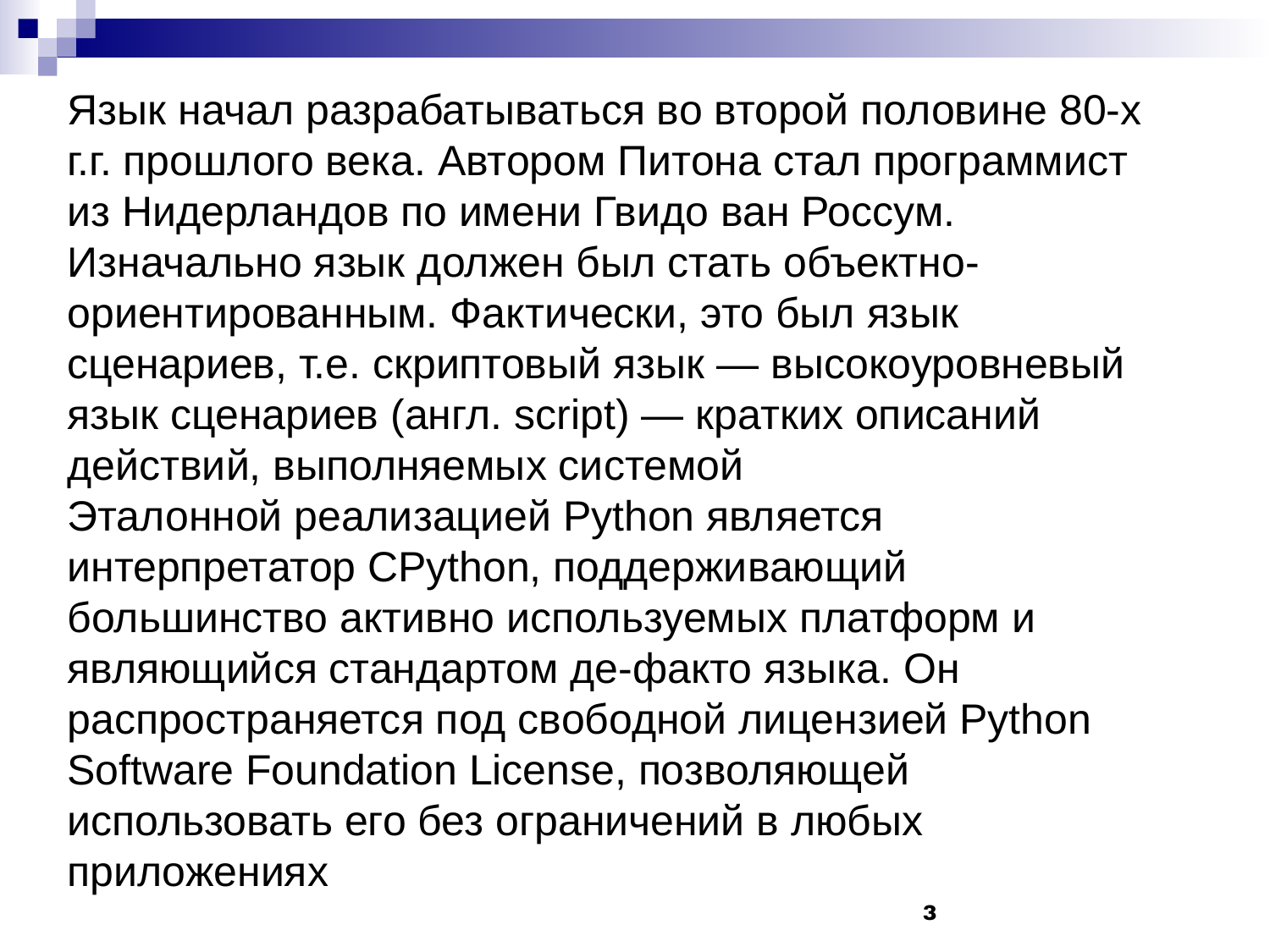

Язык начал разрабатываться во второй половине 80-х г.г. прошлого века. Автором Питона стал программист из Нидерландов по имени Гвидо ван Россум. Изначально язык должен был стать объектно-ориентированным. Фактически, это был язык сценариев, т.е. скриптовый язык — высокоуровневый язык сценариев (англ. script) — кратких описаний действий, выполняемых системой
Эталонной реализацией Python является интерпретатор CPython, поддерживающий большинство активно используемых платформ и являющийся стандартом де-факто языка. Он распространяется под свободной лицензией Python Software Foundation License, позволяющей использовать его без ограничений в любых приложениях
3